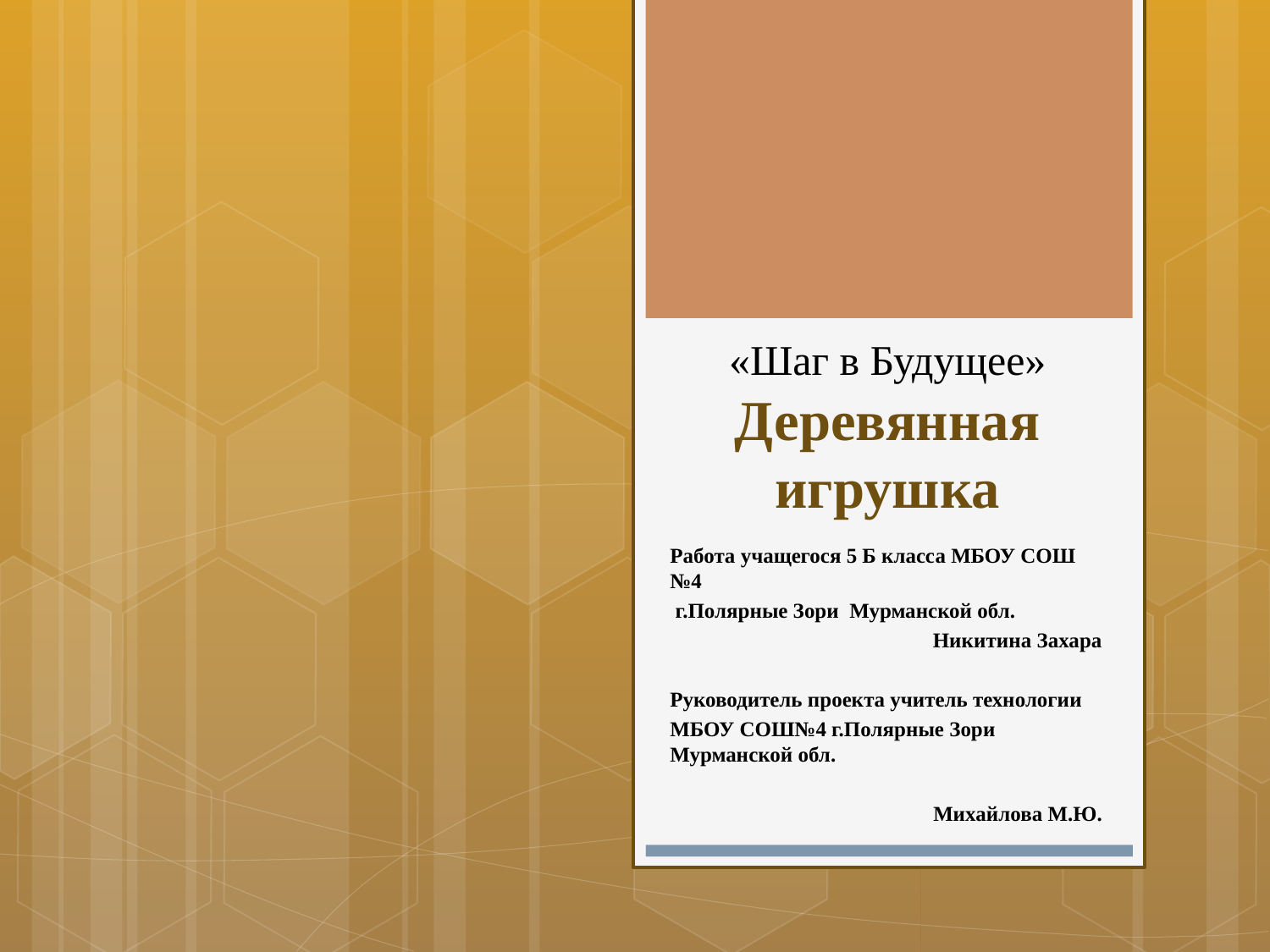

# «Шаг в Будущее» Деревянная игрушка
Работа учащегося 5 Б класса МБОУ СОШ №4
 г.Полярные Зори  Мурманской обл.
Никитина Захара

Руководитель проекта учитель технологии
МБОУ СОШ№4 г.Полярные Зори  Мурманской обл.

Михайлова М.Ю.